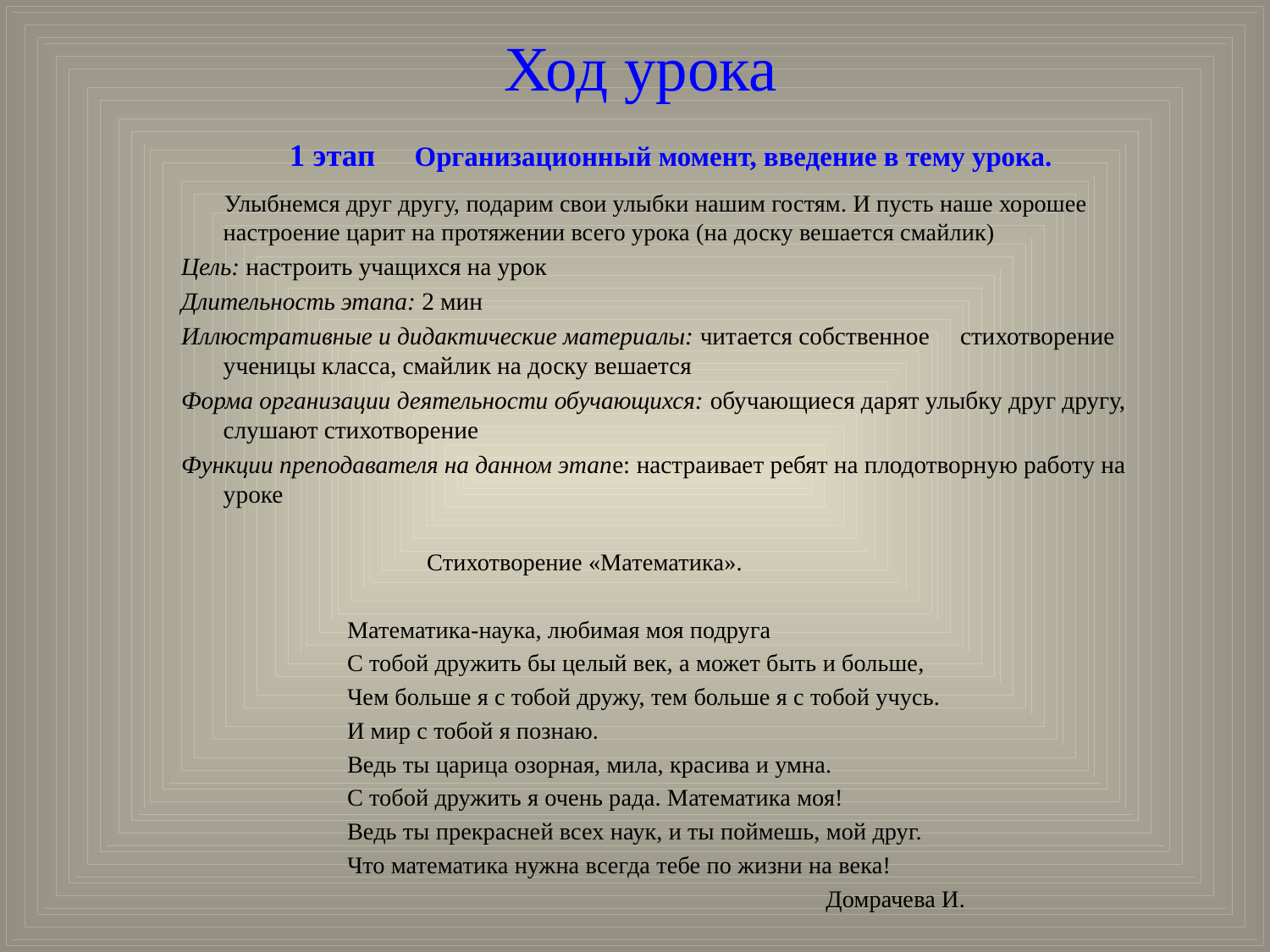

# Ход урока
1 этап     Организационный момент, введение в тему урока.

       Улыбнемся друг другу, подарим свои улыбки нашим гостям. И пусть наше хорошее настроение царит на протяжении всего урока (на доску вешается смайлик)
Цель: настроить учащихся на урок
Длительность этапа: 2 мин
Иллюстративные и дидактические материалы: читается собственное     стихотворение ученицы класса, смайлик на доску вешается
Форма организации деятельности обучающихся: обучающиеся дарят улыбку друг другу, слушают стихотворение
Функции преподавателя на данном этапе: настраивает ребят на плодотворную работу на уроке

                                        Стихотворение «Математика».

                           Математика-наука, любимая моя подруга
                           С тобой дружить бы целый век, а может быть и больше,
                           Чем больше я с тобой дружу, тем больше я с тобой учусь.
                           И мир с тобой я познаю.
                           Ведь ты царица озорная, мила, красива и умна.
                           С тобой дружить я очень рада. Математика моя!
                           Ведь ты прекрасней всех наук, и ты поймешь, мой друг.
                           Что математика нужна всегда тебе по жизни на века!
                                                                                                         Домрачева И.